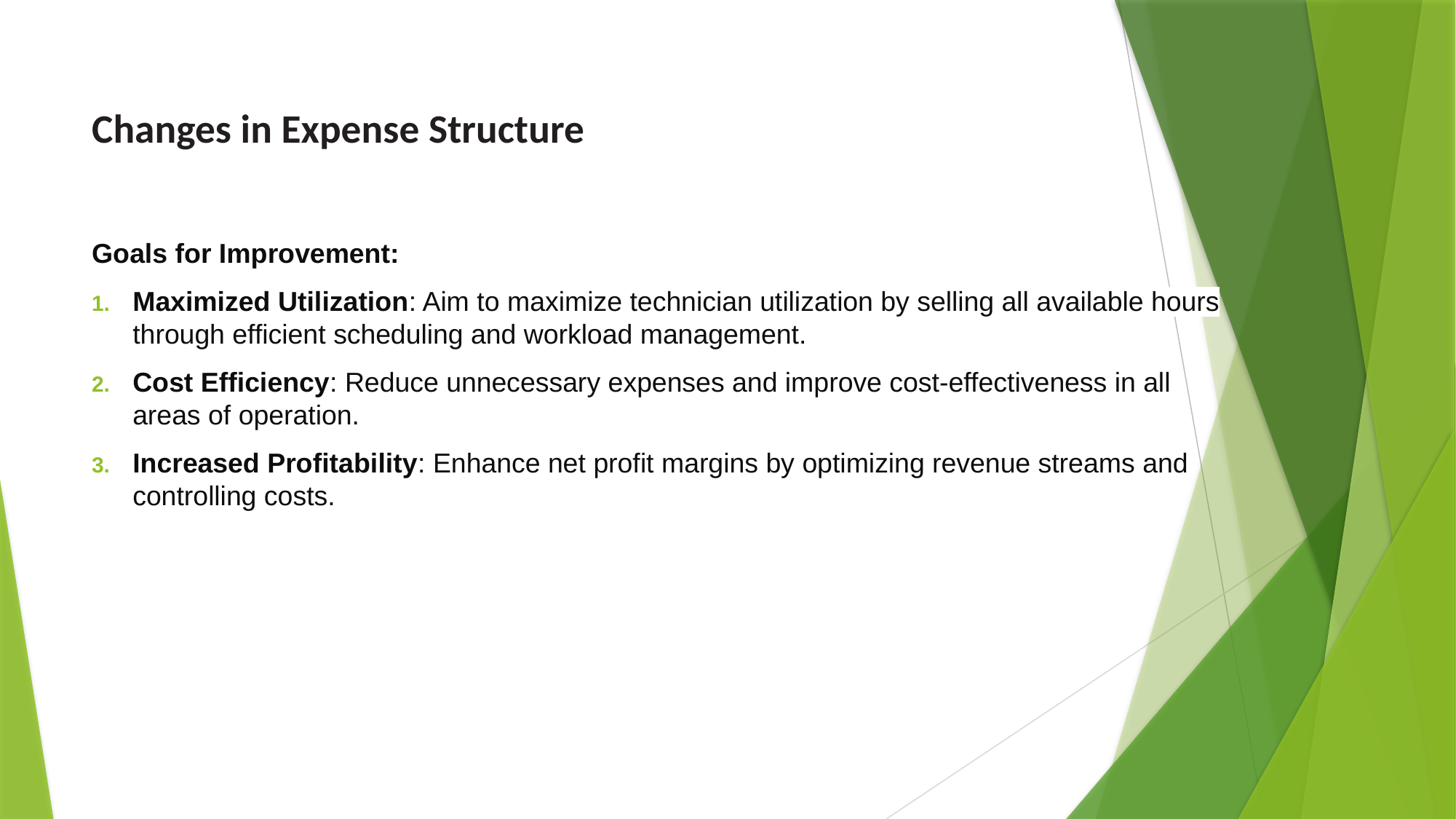

# Changes in Expense Structure
Goals for Improvement:
Maximized Utilization: Aim to maximize technician utilization by selling all available hours through efficient scheduling and workload management.
Cost Efficiency: Reduce unnecessary expenses and improve cost-effectiveness in all areas of operation.
Increased Profitability: Enhance net profit margins by optimizing revenue streams and controlling costs.